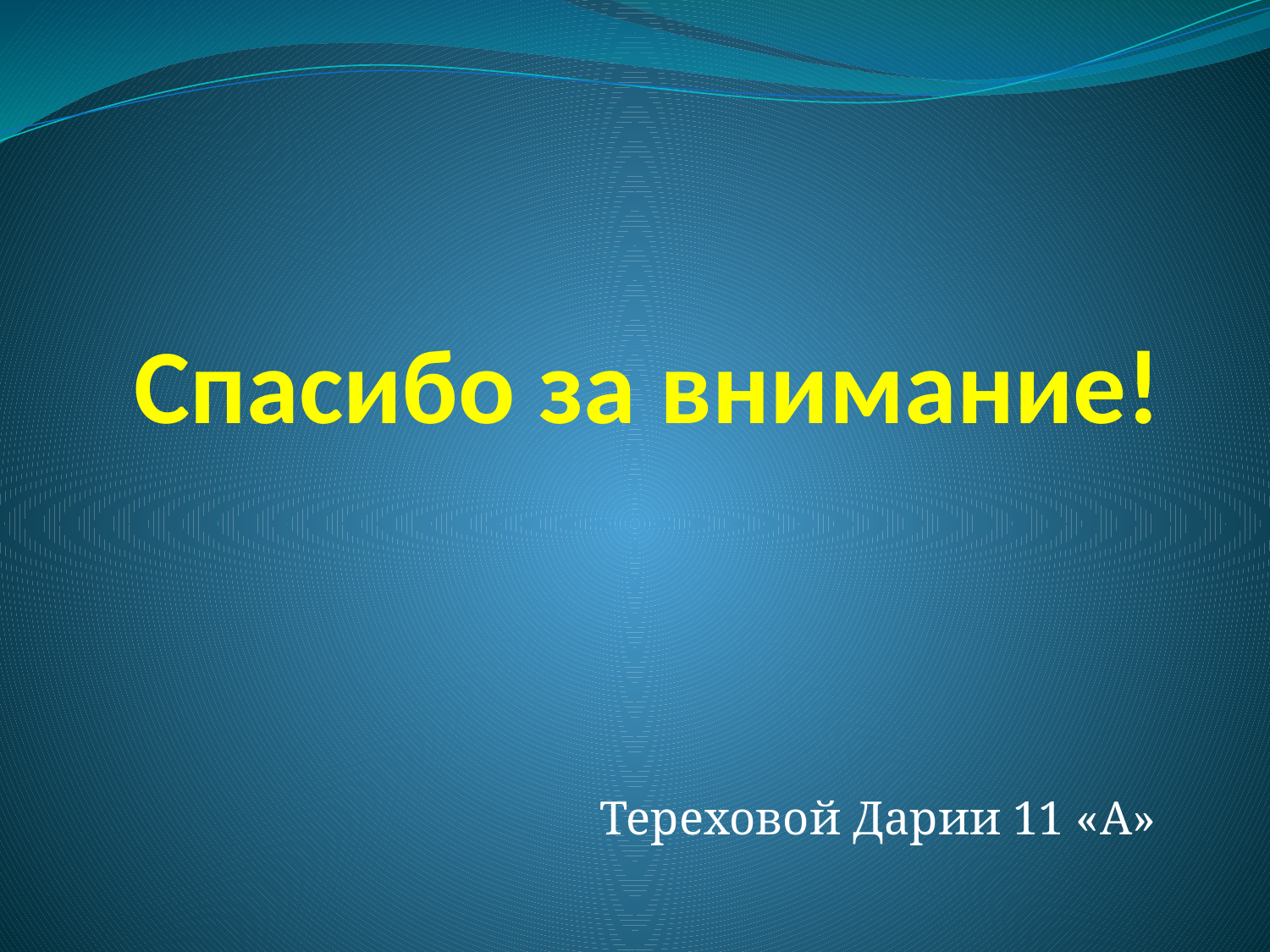

# Спасибо за внимание!

Тереховой Дарии 11 «А»